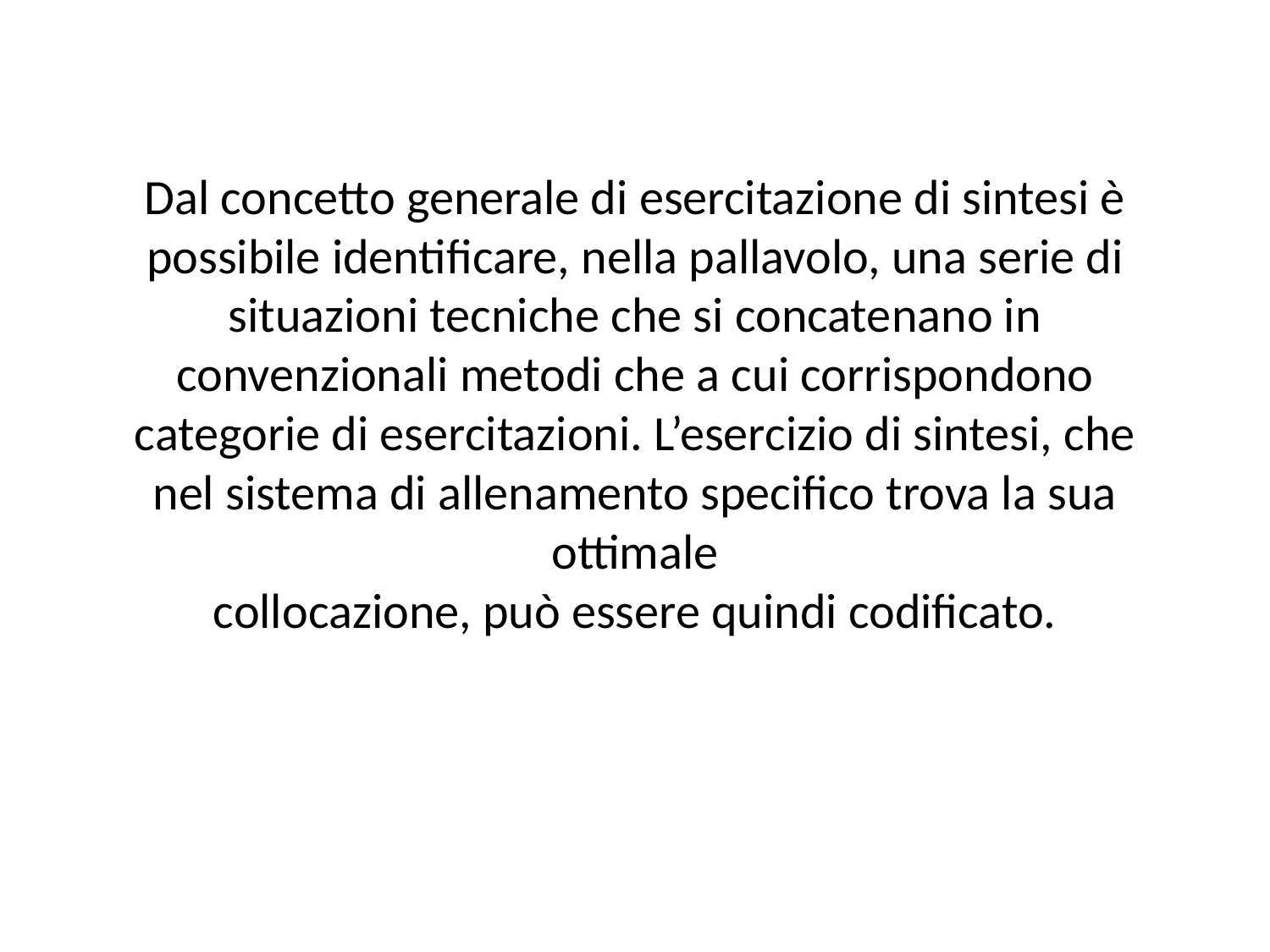

# Dal concetto generale di esercitazione di sintesi è possibile identificare, nella pallavolo, una serie di situazioni tecniche che si concatenano in convenzionali metodi che a cui corrispondono categorie di esercitazioni. L’esercizio di sintesi, che nel sistema di allenamento specifico trova la sua ottimale collocazione, può essere quindi codificato.